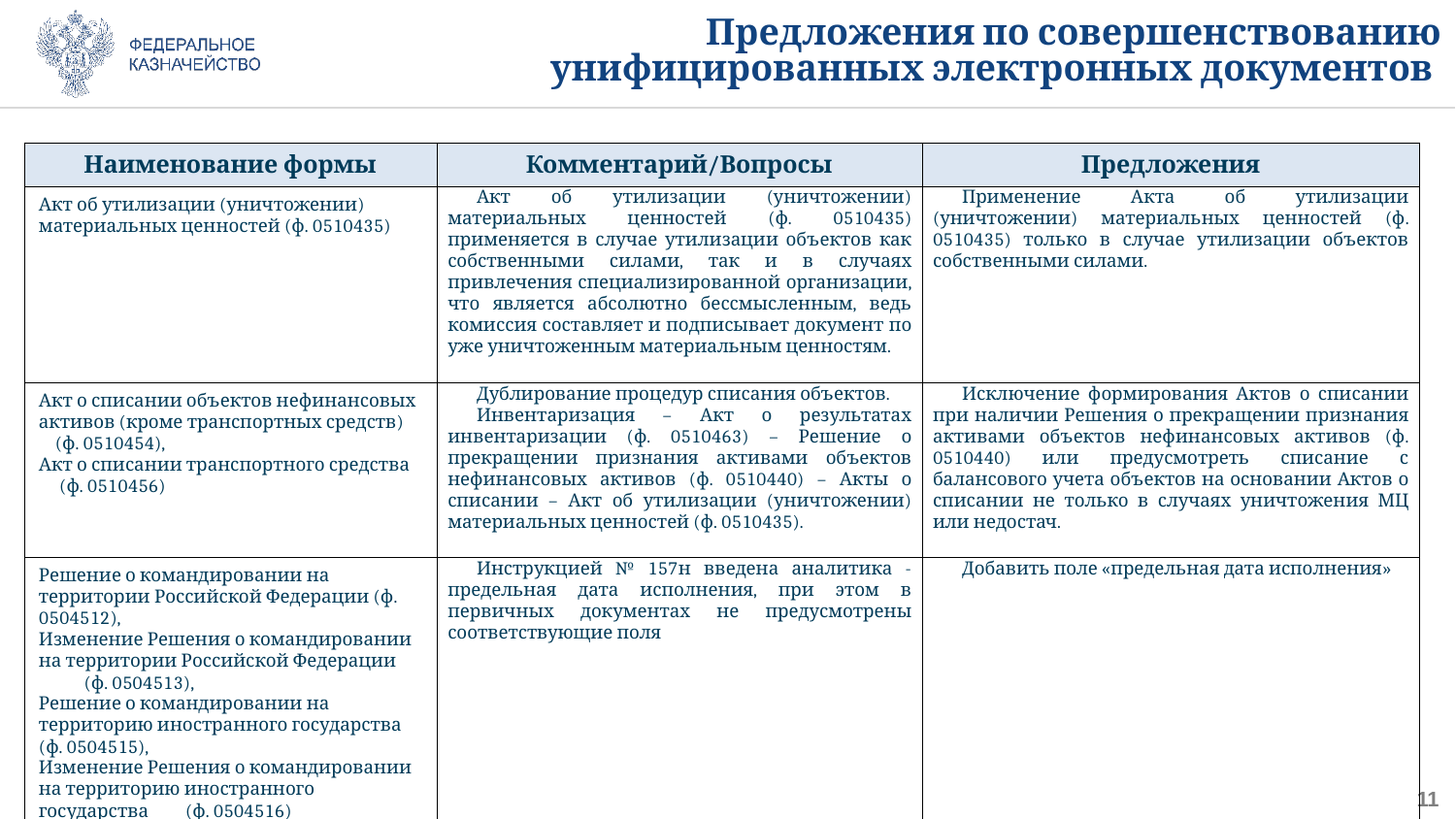

Предложения по совершенствованию унифицированных электронных документов

| Наименование формы | Комментарий/Вопросы | Предложения |
| --- | --- | --- |
| Акт об утилизации (уничтожении) материальных ценностей (ф. 0510435) | Акт об утилизации (уничтожении) материальных ценностей (ф. 0510435) применяется в случае утилизации объектов как собственными силами, так и в случаях привлечения специализированной организации, что является абсолютно бессмысленным, ведь комиссия составляет и подписывает документ по уже уничтоженным материальным ценностям. | Применение Акта об утилизации (уничтожении) материальных ценностей (ф. 0510435) только в случае утилизации объектов собственными силами. |
| Акт о списании объектов нефинансовых активов (кроме транспортных средств) (ф. 0510454), Акт о списании транспортного средства (ф. 0510456) | Дублирование процедур списания объектов. Инвентаризация – Акт о результатах инвентаризации (ф. 0510463) – Решение о прекращении признания активами объектов нефинансовых активов (ф. 0510440) – Акты о списании – Акт об утилизации (уничтожении) материальных ценностей (ф. 0510435). | Исключение формирования Актов о списании при наличии Решения о прекращении признания активами объектов нефинансовых активов (ф. 0510440) или предусмотреть списание с балансового учета объектов на основании Актов о списании не только в случаях уничтожения МЦ или недостач. |
| Решение о командировании на территории Российской Федерации (ф. 0504512), Изменение Решения о командировании на территории Российской Федерации (ф. 0504513), Решение о командировании на территорию иностранного государства (ф. 0504515), Изменение Решения о командировании на территорию иностранного государства (ф. 0504516) | Инструкцией № 157н введена аналитика - предельная дата исполнения, при этом в первичных документах не предусмотрены соответствующие поля | Добавить поле «предельная дата исполнения» |
11